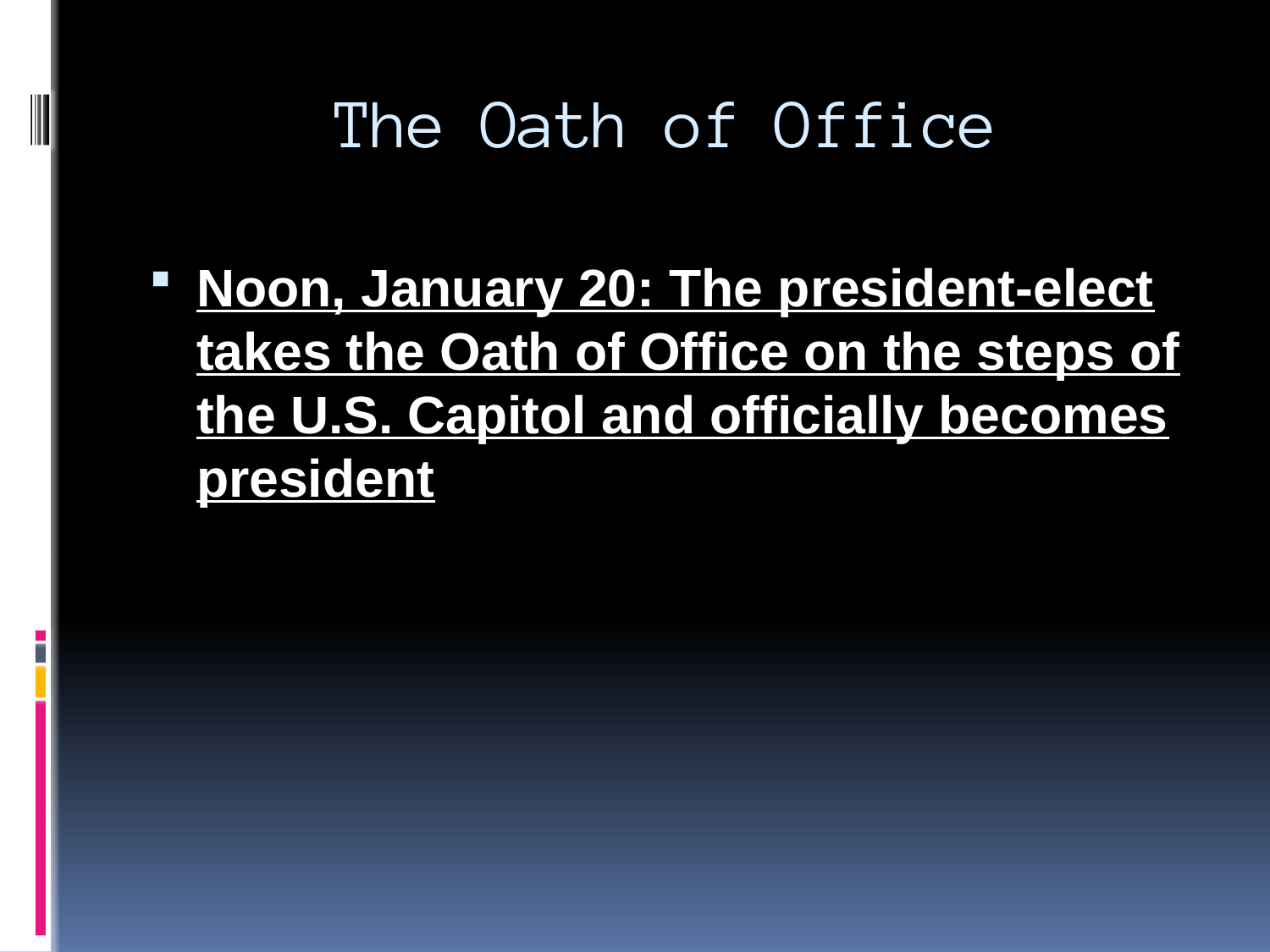

# The Oath of Office
Noon, January 20: The president-elect takes the Oath of Office on the steps of the U.S. Capitol and officially becomes president